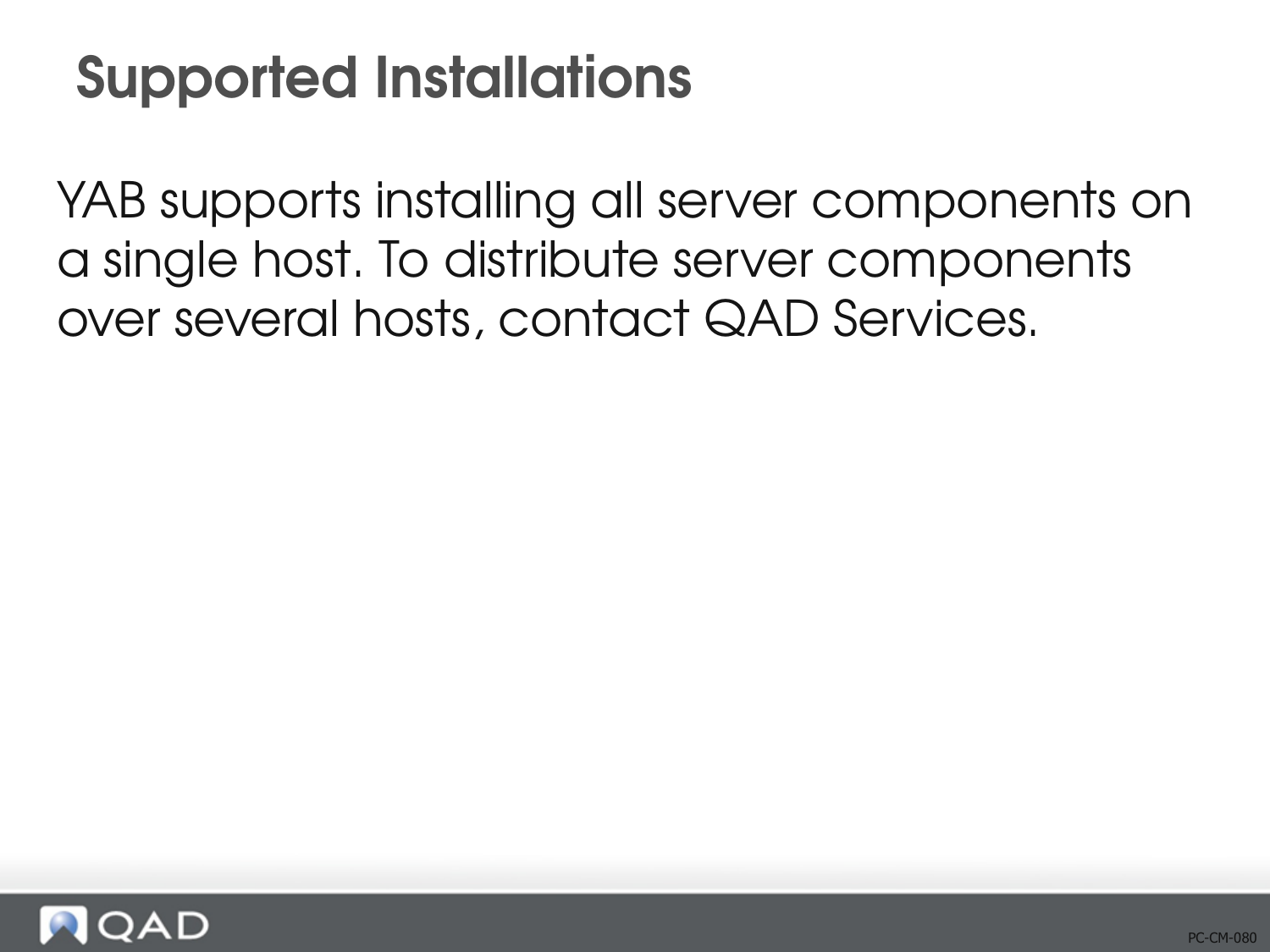

# Supported Installations
YAB supports installing all server components on a single host. To distribute server components over several hosts, contact QAD Services.
PC-CM-080